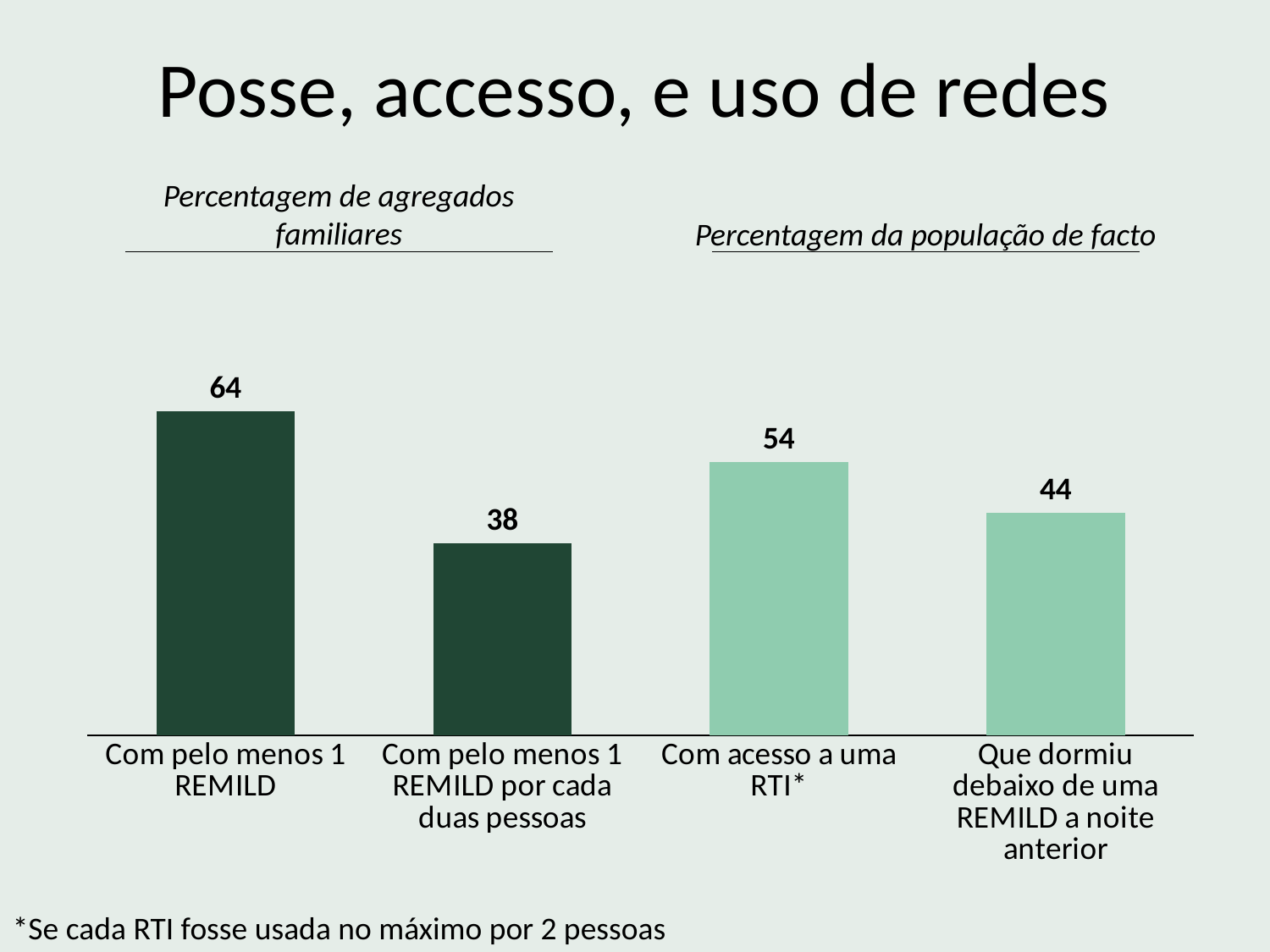

# Posse, accesso, e uso de redes
Percentagem de agregados familiares
Percentagem da população de facto

### Chart

| Category | Column1 |
|---|---|
| Com pelo menos 1 REMILD | 64.0 |
| Com pelo menos 1 REMILD por cada duas pessoas | 38.0 |
| Com acesso a uma RTI* | 54.0 |
| Que dormiu debaixo de uma REMILD a noite anterior | 44.0 |
*Se cada RTI fosse usada no máximo por 2 pessoas